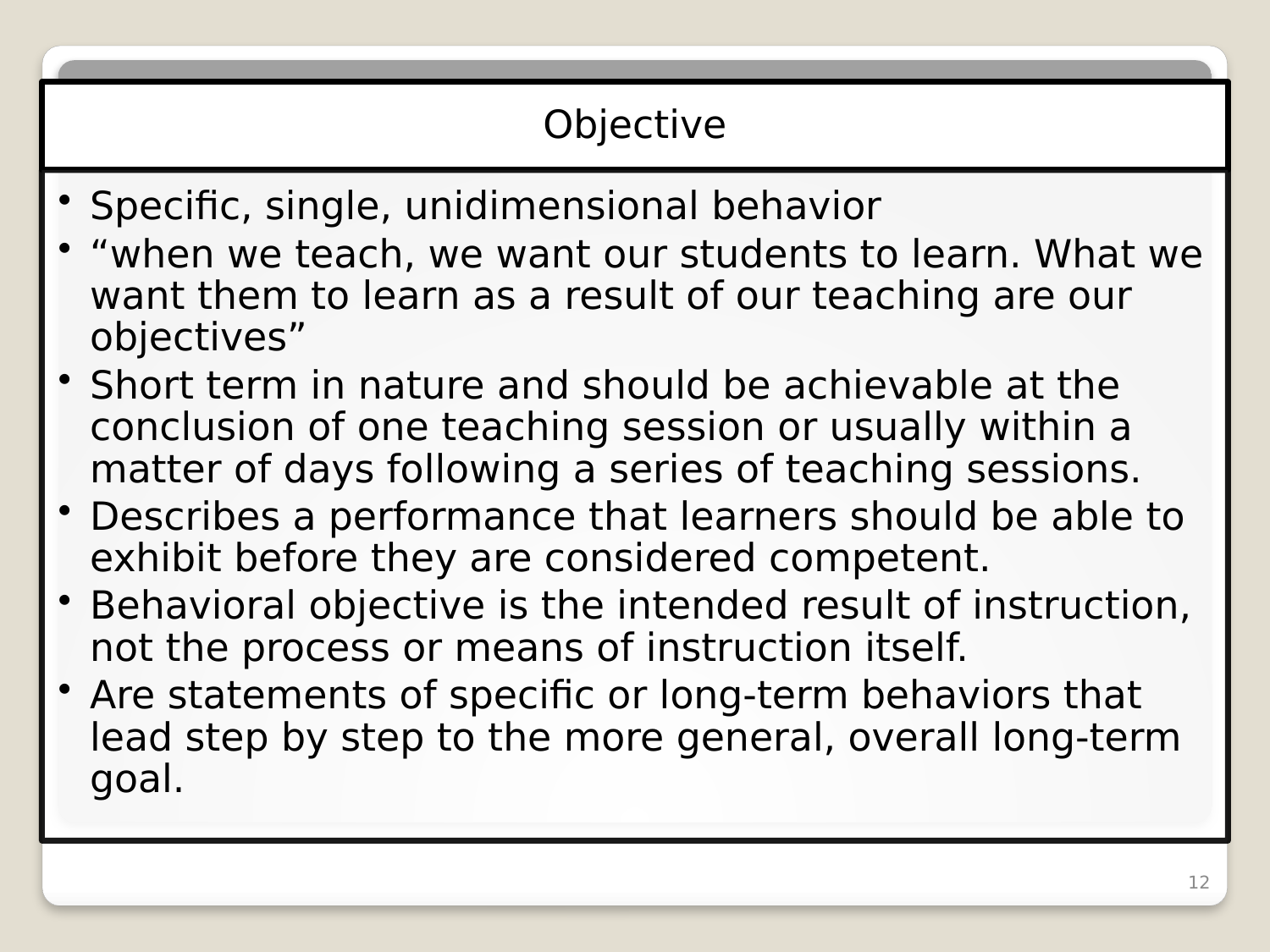

Objective
Specific, single, unidimensional behavior
“when we teach, we want our students to learn. What we want them to learn as a result of our teaching are our objectives”
Short term in nature and should be achievable at the conclusion of one teaching session or usually within a matter of days following a series of teaching sessions.
Describes a performance that learners should be able to exhibit before they are considered competent.
Behavioral objective is the intended result of instruction, not the process or means of instruction itself.
Are statements of specific or long-term behaviors that lead step by step to the more general, overall long-term goal.
12